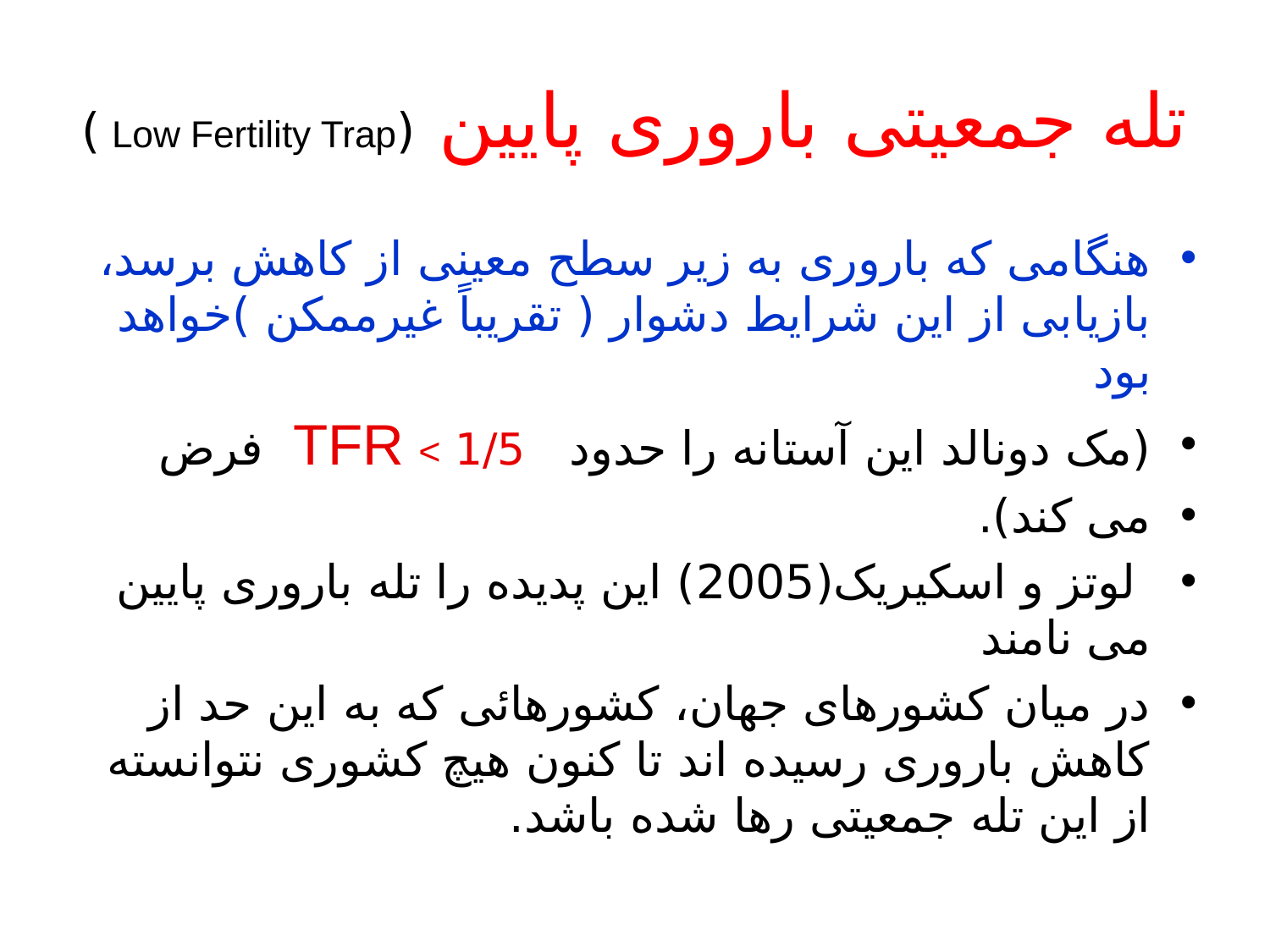

# تله جمعیتی باروری پایین (Low Fertility Trap )
هنگامی که باروری به زیر سطح معینی از کاهش برسد، بازیابی از این شرایط دشوار ( تقریباً غیرممکن )خواهد بود
(مک دونالد این آستانه را حدود   1/5 > TFR  فرض
می کند).
 لوتز و اسکیریک(2005) این پدیده را تله باروری پایین می نامند
در میان کشورهای جهان، کشورهائی که به این حد از کاهش باروری رسیده اند تا کنون هیچ کشوری نتوانسته از این تله جمعیتی رها شده باشد.